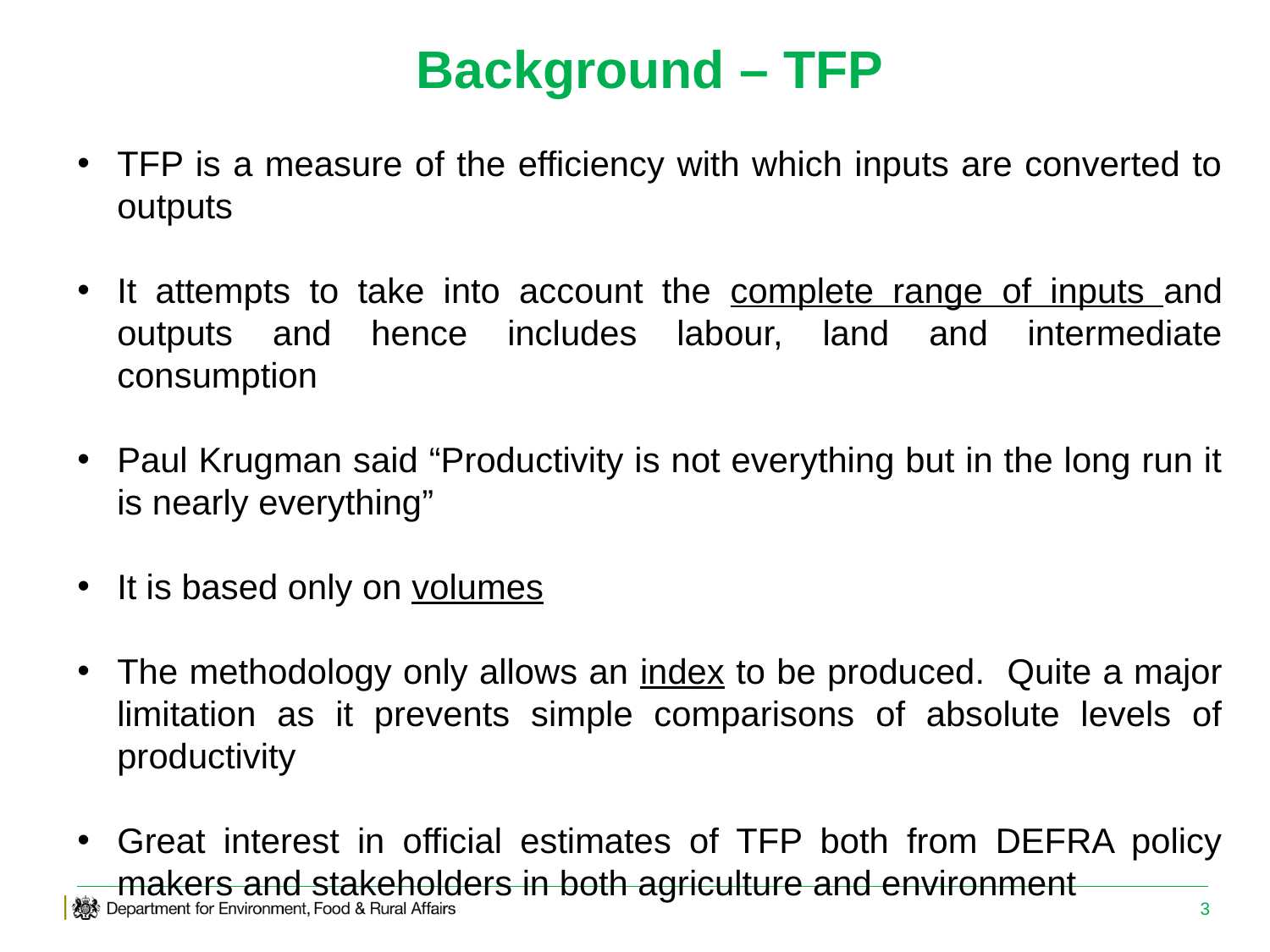

# Background – TFP
TFP is a measure of the efficiency with which inputs are converted to outputs

It attempts to take into account the complete range of inputs and outputs and hence includes labour, land and intermediate consumption

Paul Krugman said “Productivity is not everything but in the long run it is nearly everything”

It is based only on volumes

The methodology only allows an index to be produced.  Quite a major limitation as it prevents simple comparisons of absolute levels of productivity

Great interest in official estimates of TFP both from DEFRA policy makers and stakeholders in both agriculture and environment

3